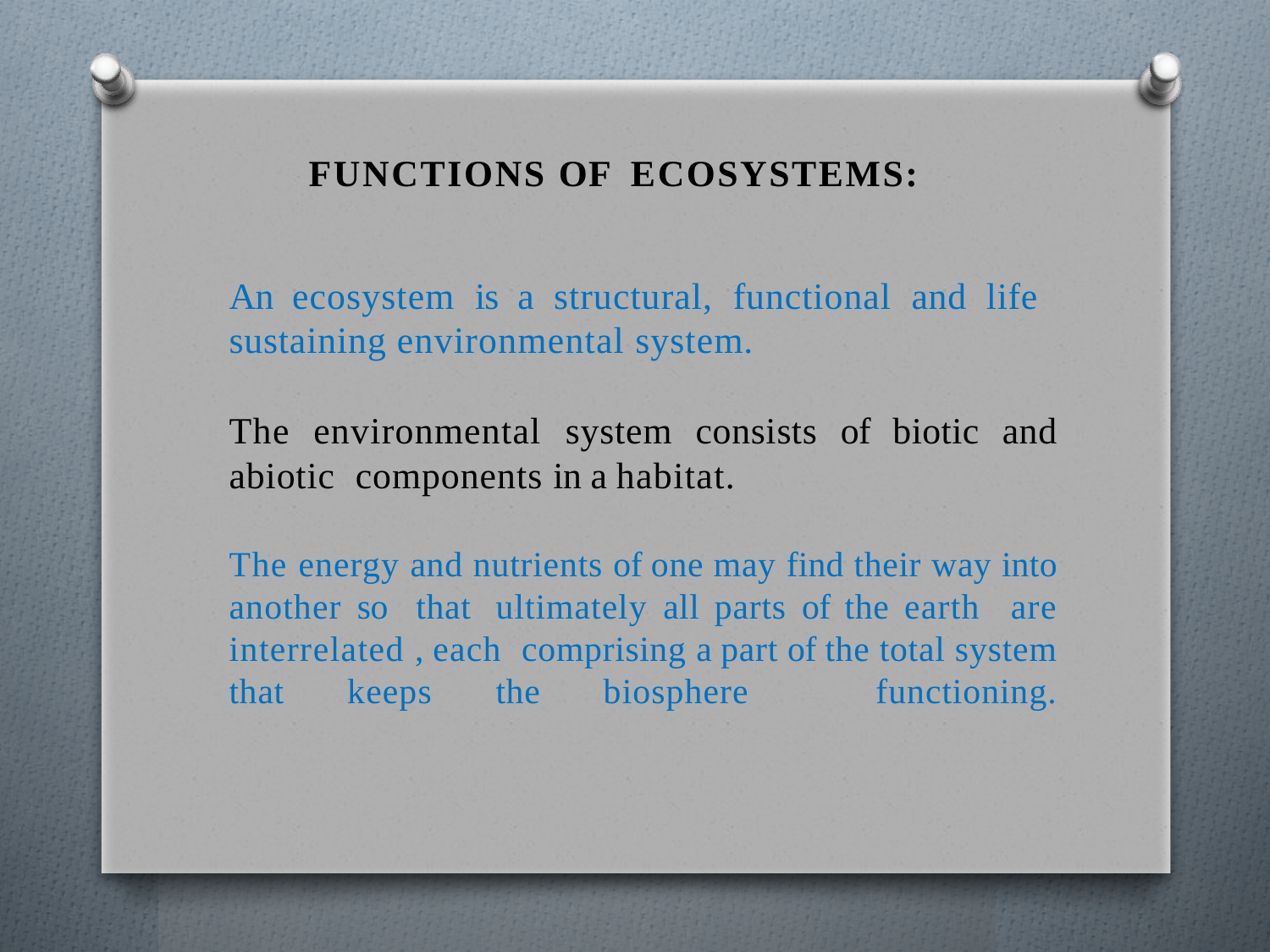

FUNCTIONS OF ECOSYSTEMS:

	An ecosystem is a structural, functional and life  sustaining environmental system.

	The environmental system consists of biotic and abiotic  components in a habitat.

	The energy and nutrients of one may find their way into another so  that ultimately all parts of the earth  are interrelated , each  comprising a part of the total system that keeps the biosphere  functioning.